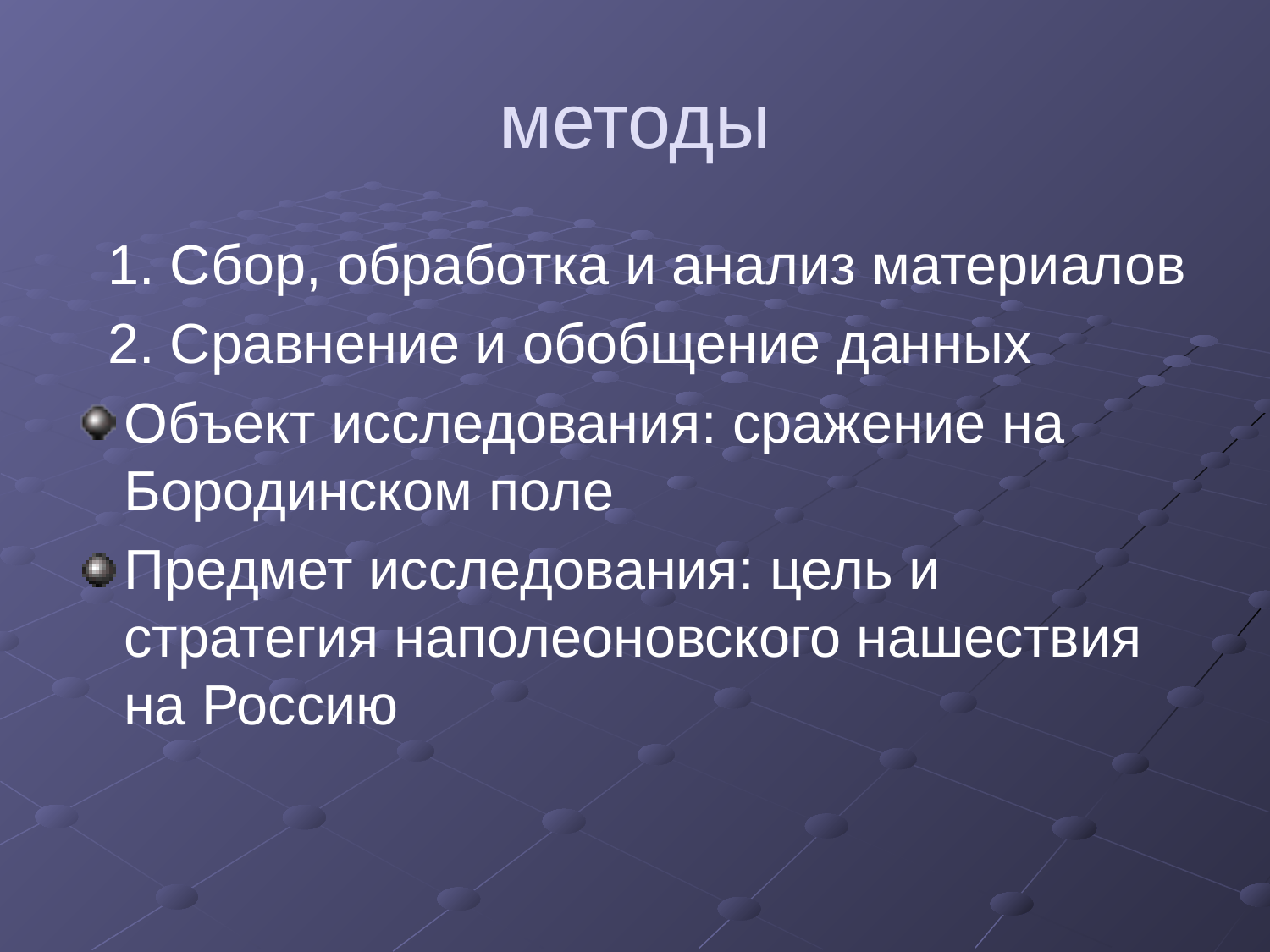

# методы
  1. Сбор, обработка и анализ материалов
  2. Сравнение и обобщение данных
Объект исследования: сражение на Бородинском поле
Предмет исследования: цель и  стратегия наполеоновского нашествия на Россию